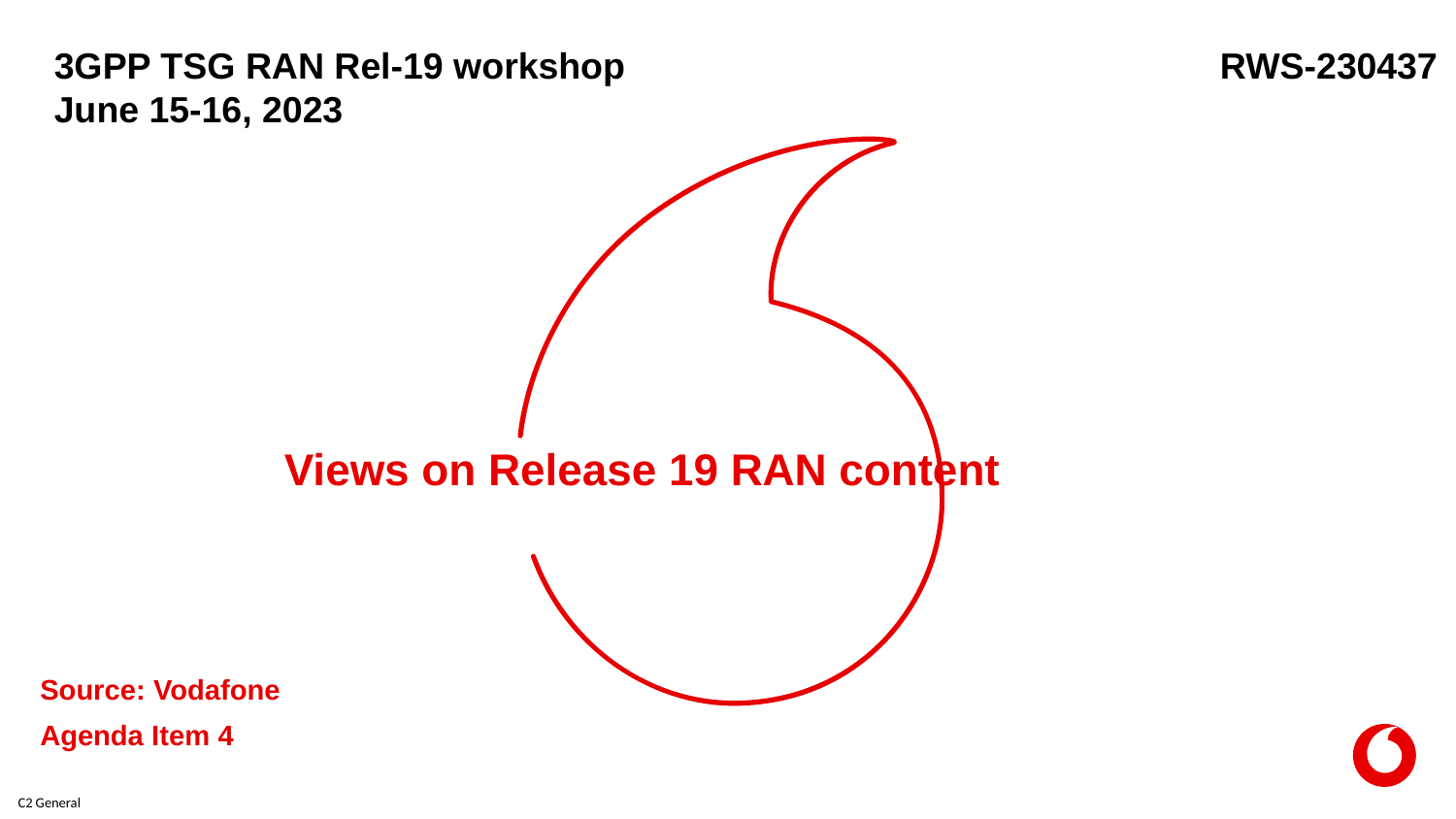

3GPP TSG RAN Rel-19 workshop
June 15-16, 2023
RWS-230437
# Views on Release 19 RAN content

Source: Vodafone
Agenda Item 4